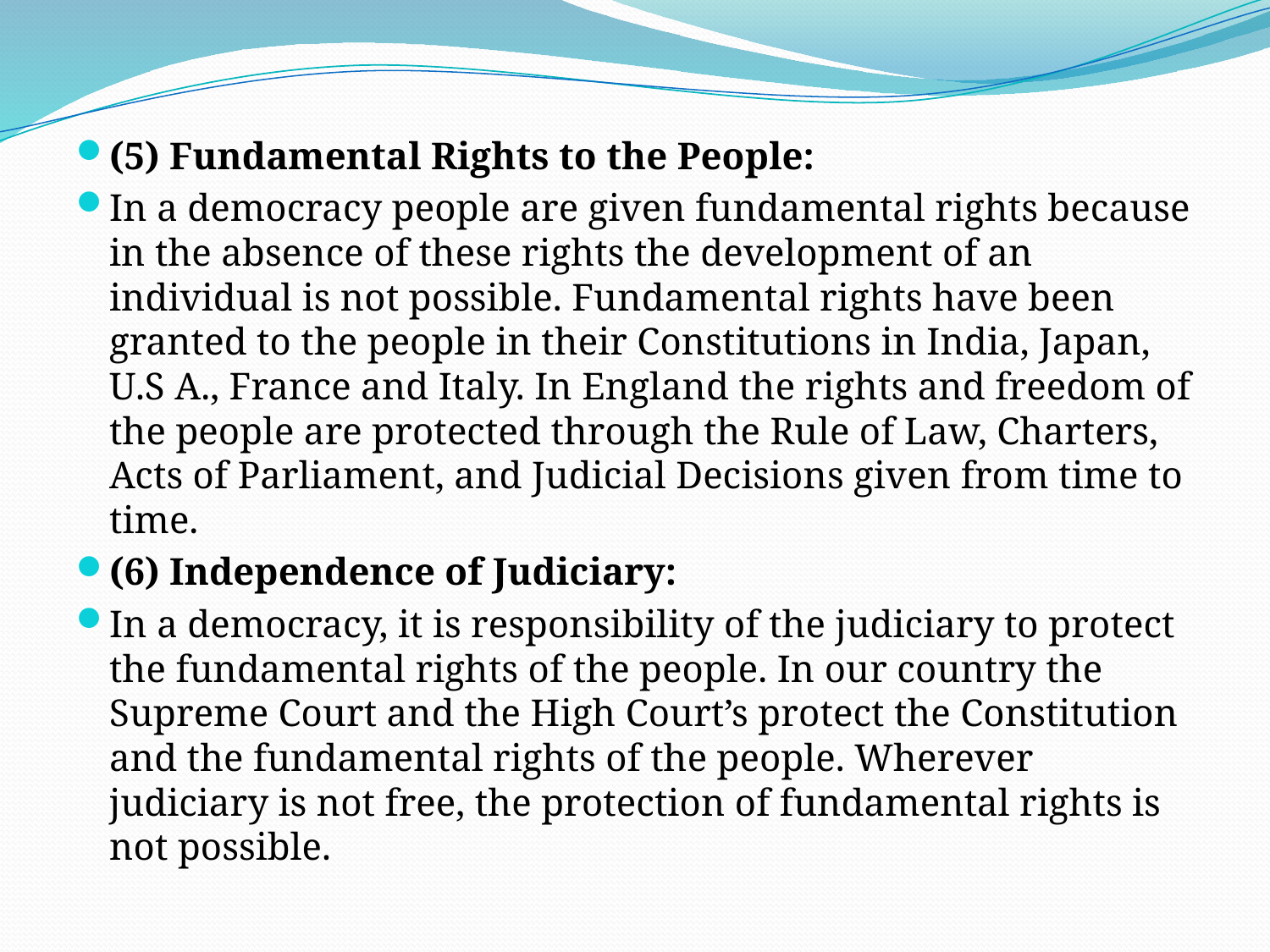

#
(5) Fundamental Rights to the People:
In a democracy people are given fundamental rights because in the absence of these rights the development of an individual is not possible. Fundamental rights have been granted to the people in their Constitutions in India, Japan, U.S A., France and Italy. In England the rights and freedom of the people are protected through the Rule of Law, Charters, Acts of Parliament, and Judicial Decisions given from time to time.
(6) Independence of Judiciary:
In a democracy, it is responsibility of the judiciary to protect the fundamental rights of the people. In our country the Supreme Court and the High Court’s protect the Constitution and the fundamental rights of the people. Wherever judiciary is not free, the protection of fundamental rights is not possible.